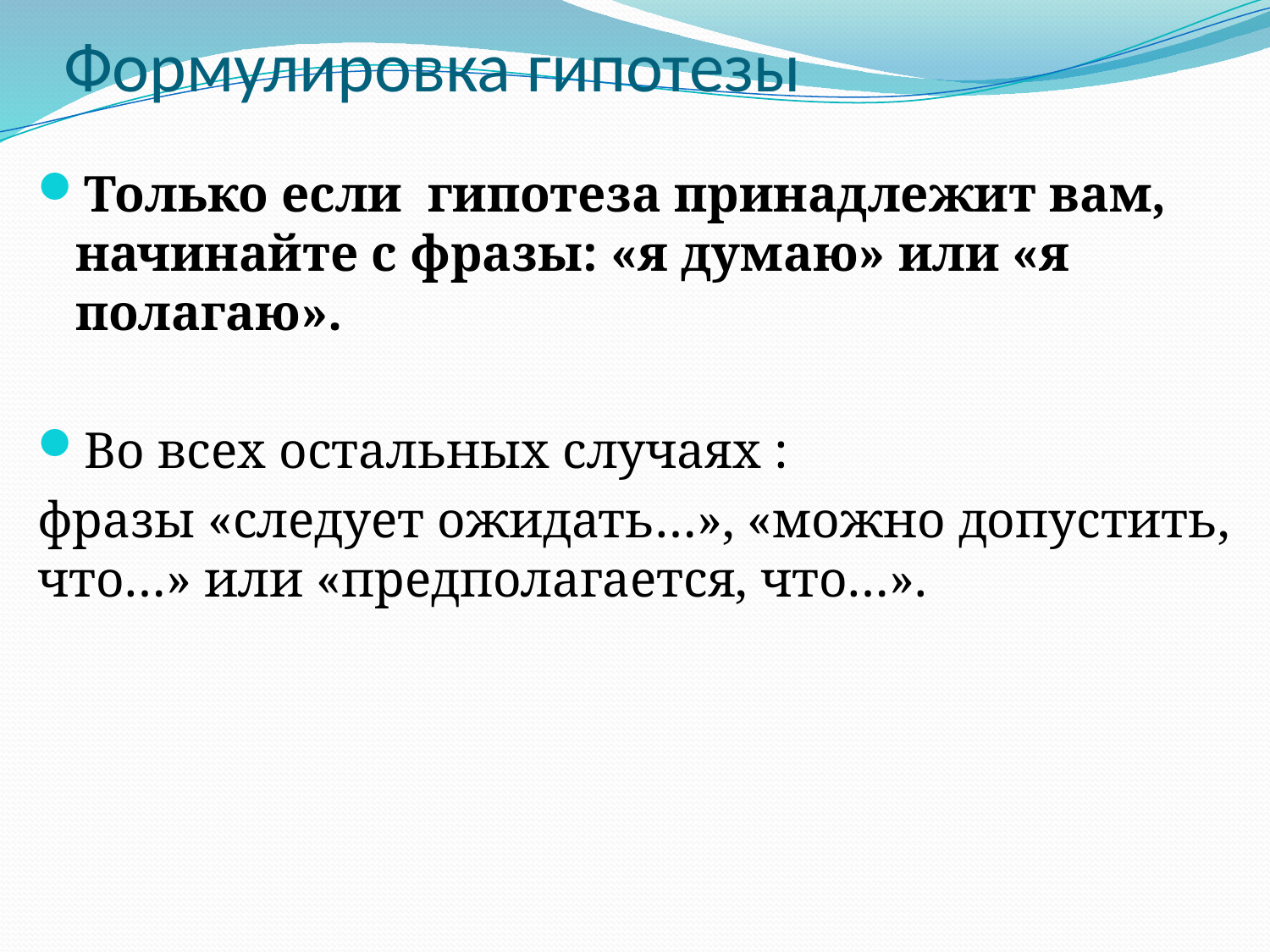

# Формулировка гипотезы
Только если  гипотеза принадлежит вам, начинайте с фразы: «я думаю» или «я полагаю».

Во всех остальных случаях :
фразы «следует ожидать…», «можно допустить, что…» или «предполагается, что…».